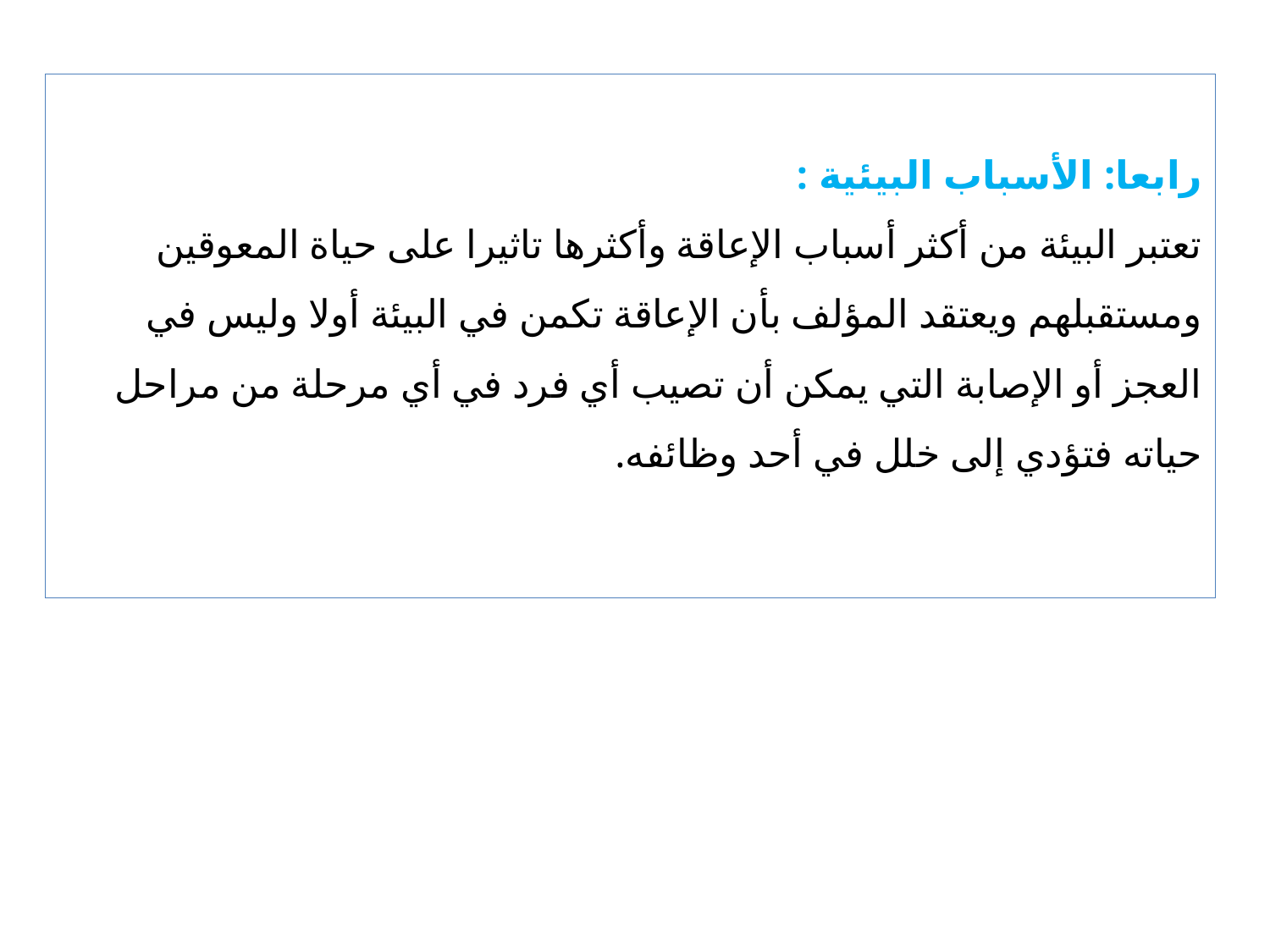

رابعا: الأسباب البيئية :
تعتبر البيئة من أكثر أسباب الإعاقة وأكثرها تاثيرا على حياة المعوقين ومستقبلهم ويعتقد المؤلف بأن الإعاقة تكمن في البيئة أولا وليس في العجز أو الإصابة التي يمكن أن تصيب أي فرد في أي مرحلة من مراحل حياته فتؤدي إلى خلل في أحد وظائفه.